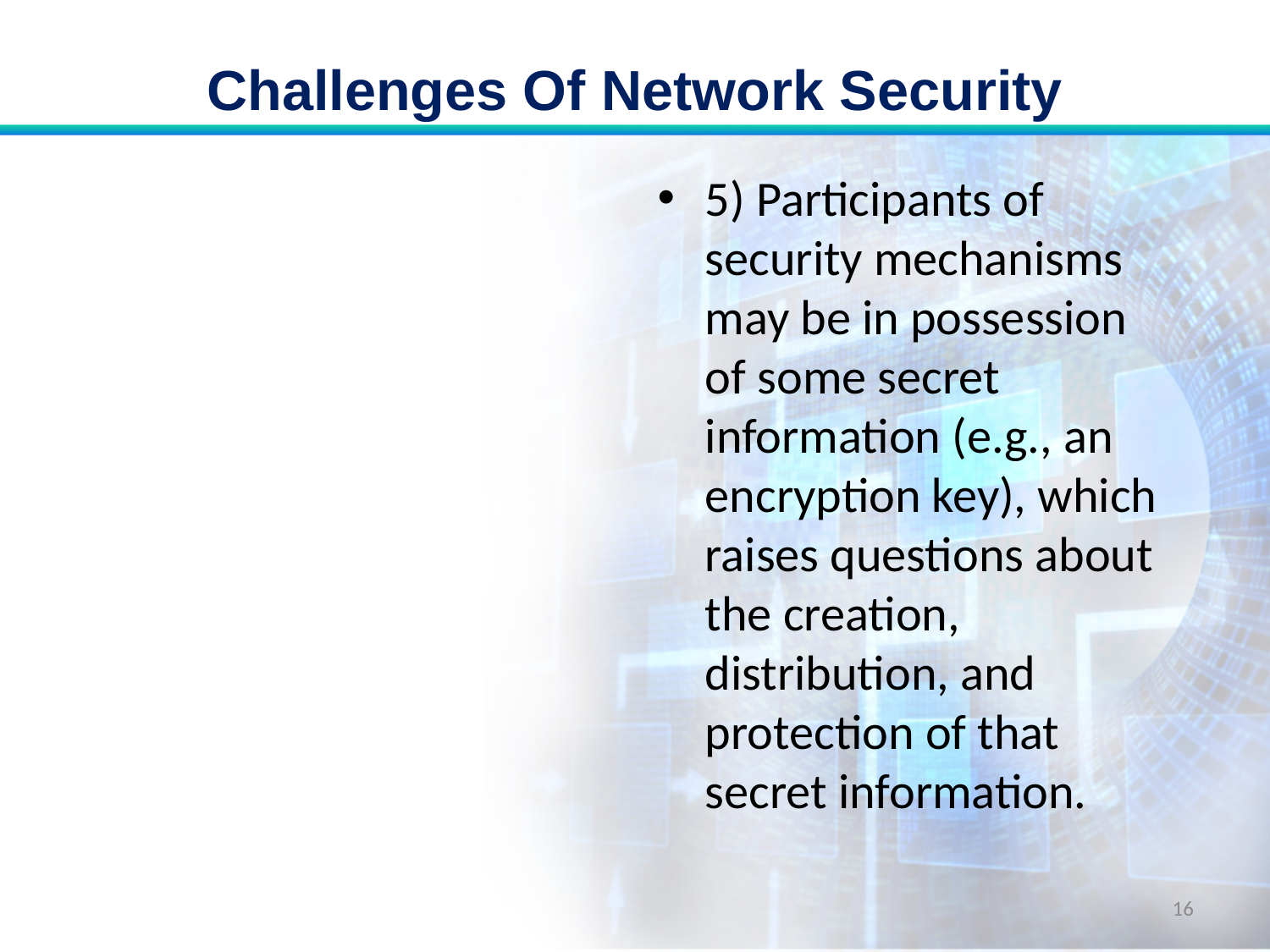

# Challenges Of Network Security
5) Participants of security mechanisms may be in possession of some secret information (e.g., an encryption key), which raises questions about the creation, distribution, and protection of that secret information.
16